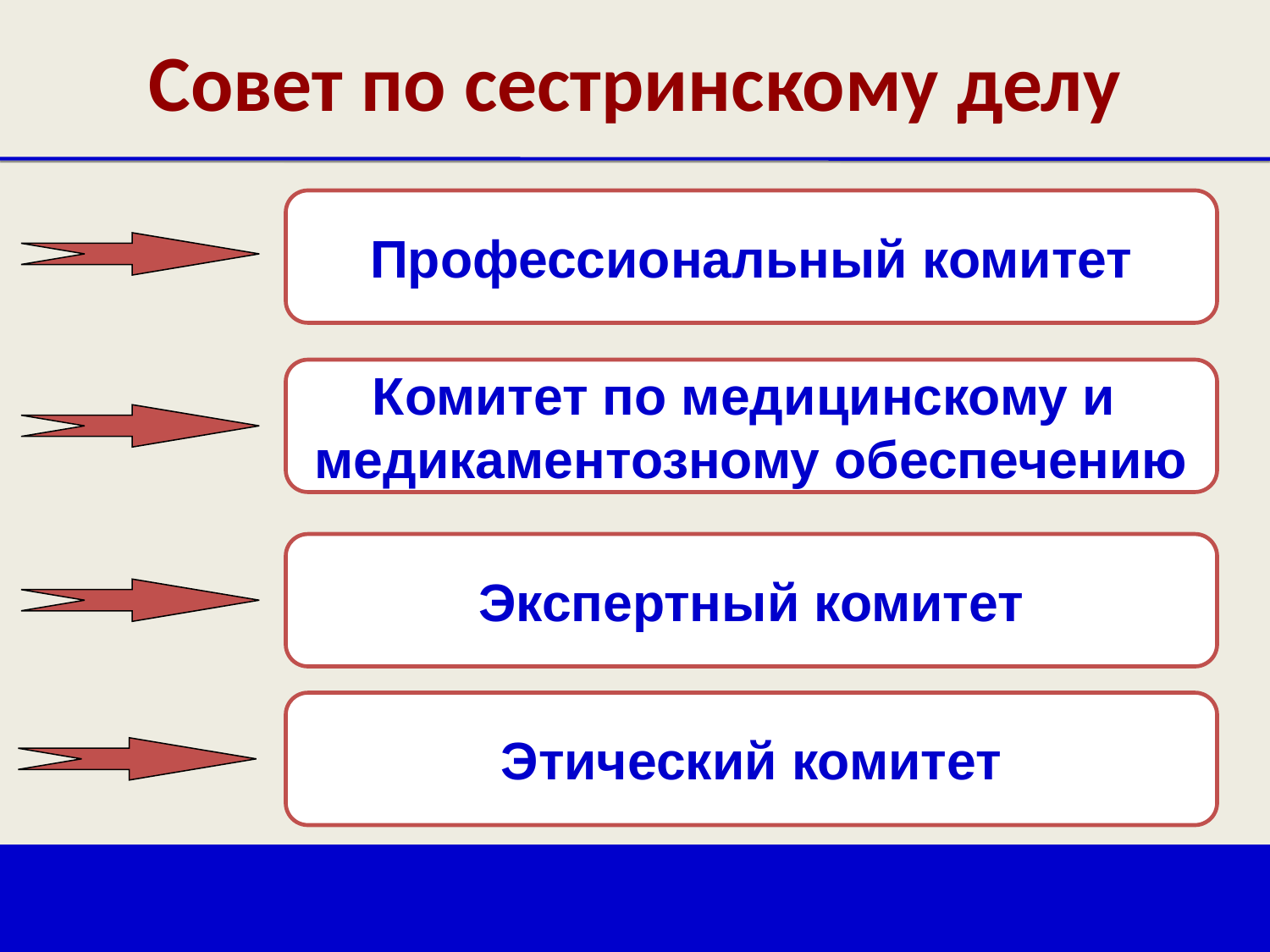

Совет по сестринскому делу

Профессиональный комитет

Комитет по медицинскому и
медикаментозному обеспечению

Экспертный комитет

Этический комитет